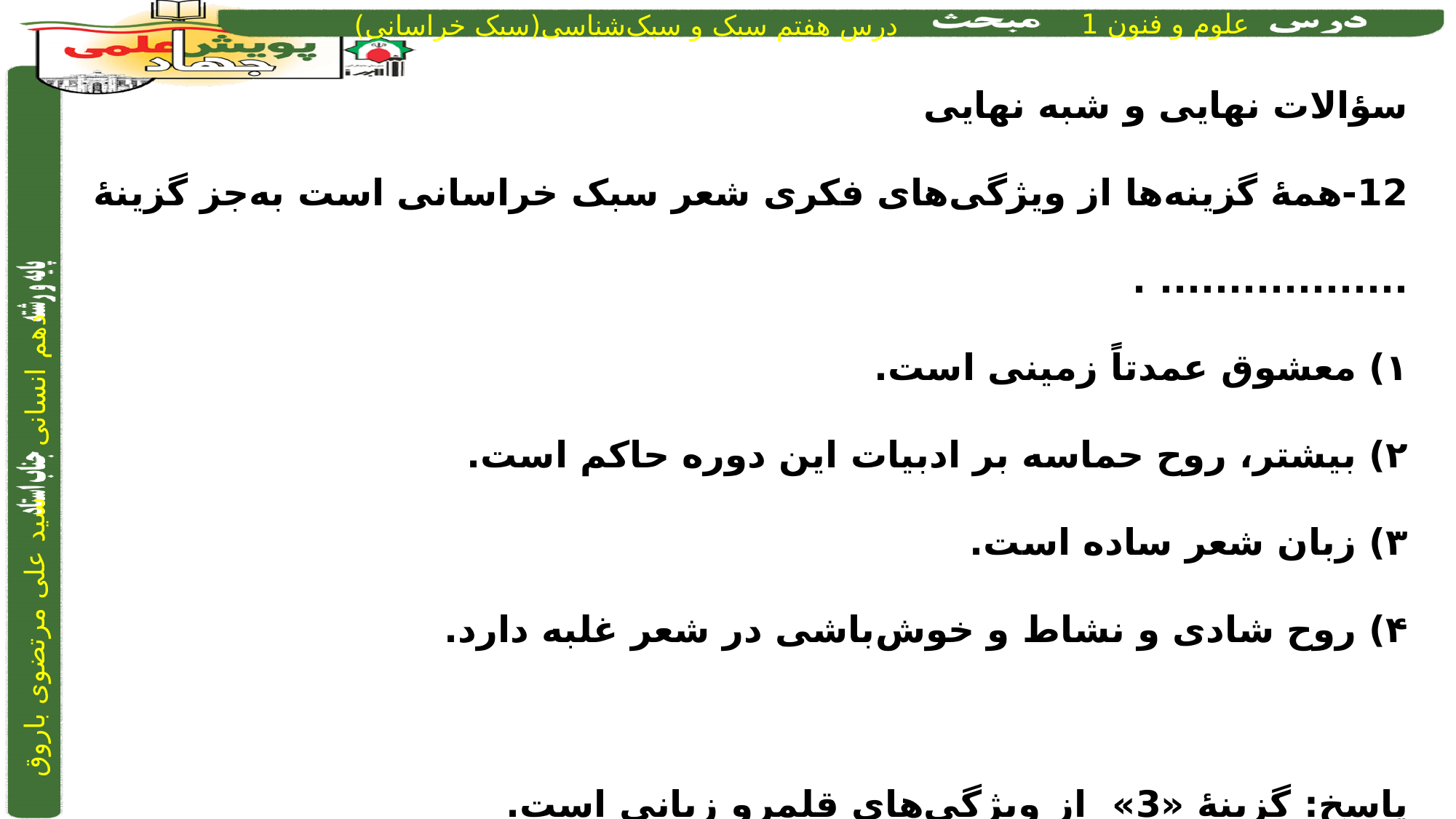

سؤالات نهایی و شبه نهایی
12-همۀ گزینه‌ها از ویژگی‌های فکری شعر سبک خراسانی است به‌جز گزینۀ  .................. .
۱) معشوق عمدتاً زمینی است.
‌۲) بیشتر، روح حماسه بر ادبیات این دوره حاکم است.
‌۳) زبان شعر ساده است.
۴) روح شادی و نشاط و خوش‌باشی در شعر غلبه دارد.

پاسخ: گزینۀ «3»  از ویژگی‌های قلمرو زبانی است.